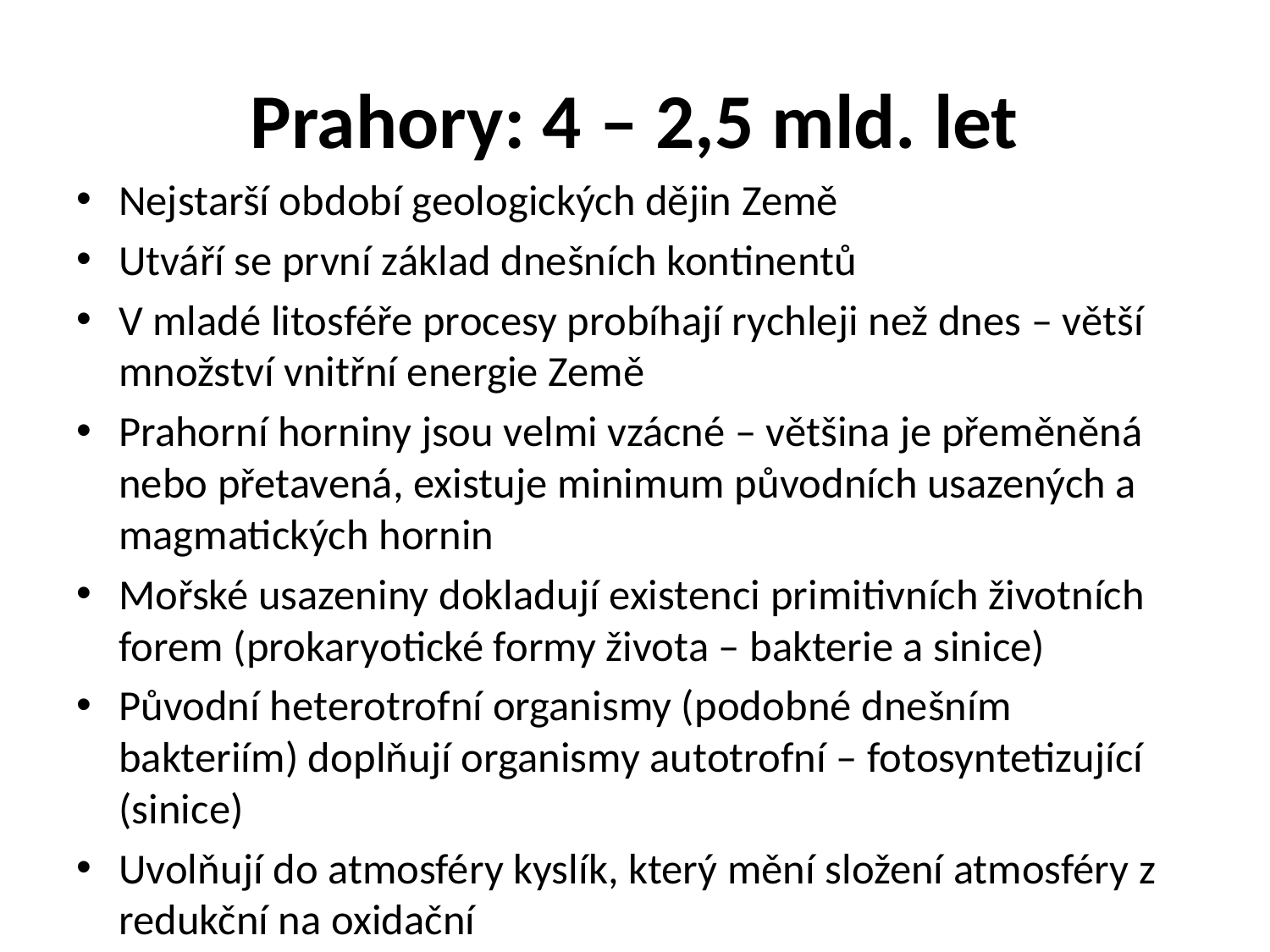

# Prahory: 4 – 2,5 mld. let
Nejstarší období geologických dějin Země
Utváří se první základ dnešních kontinentů
V mladé litosféře procesy probíhají rychleji než dnes – větší množství vnitřní energie Země
Prahorní horniny jsou velmi vzácné – většina je přeměněná nebo přetavená, existuje minimum původních usazených a magmatických hornin
Mořské usazeniny dokladují existenci primitivních životních forem (prokaryotické formy života – bakterie a sinice)
Původní heterotrofní organismy (podobné dnešním bakteriím) doplňují organismy autotrofní – fotosyntetizující (sinice)
Uvolňují do atmosféry kyslík, který mění složení atmosféry z redukční na oxidační